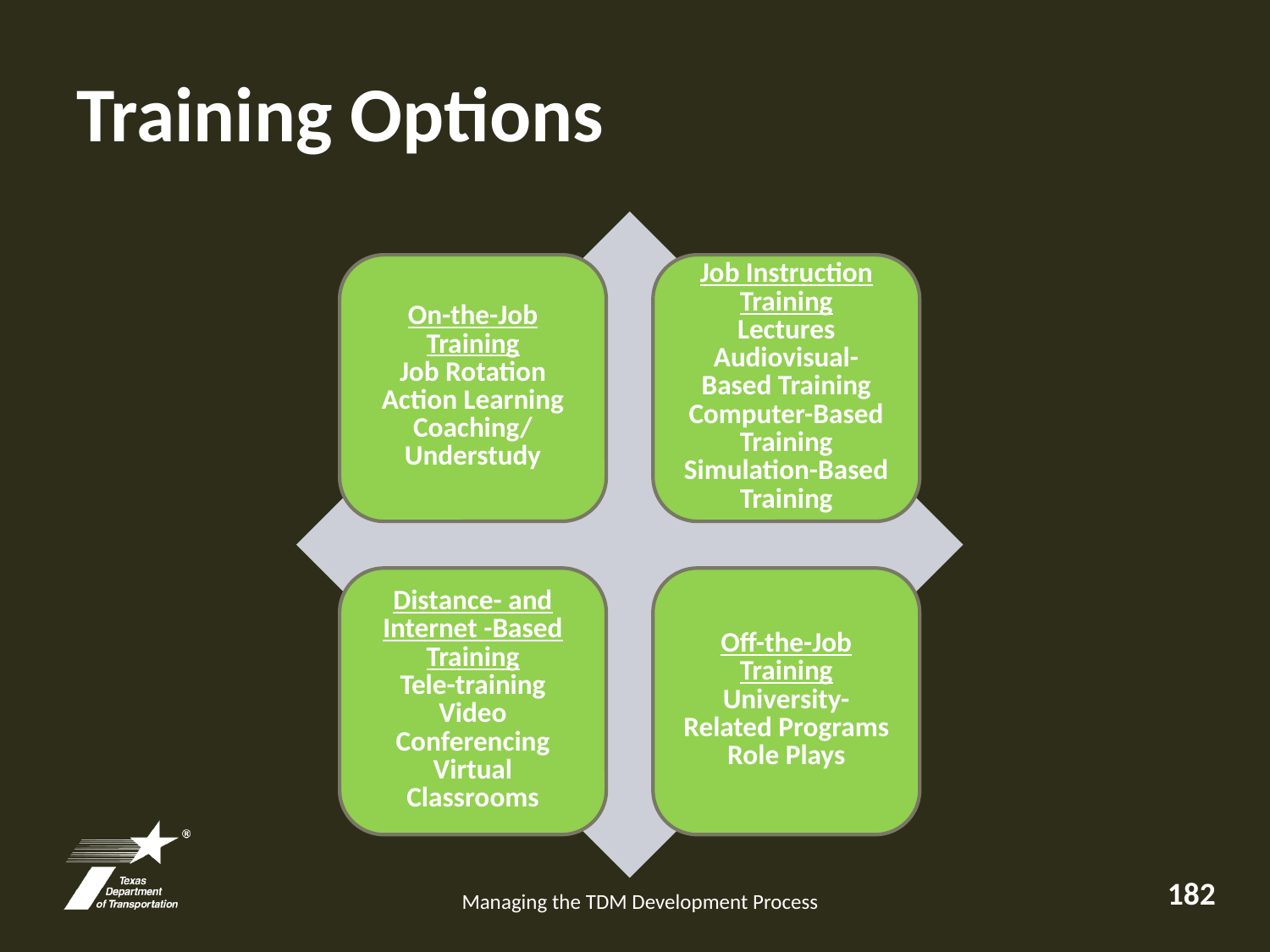

# Training Options
On-the-Job Training
Job Rotation
Action Learning
Coaching/Understudy
Job Instruction Training
Lectures
Audiovisual-Based Training
Computer-Based Training
Simulation-Based Training
Distance- and Internet -Based Training
Tele-training
Video Conferencing
Virtual Classrooms
Off-the-Job Training
University-Related Programs
Role Plays